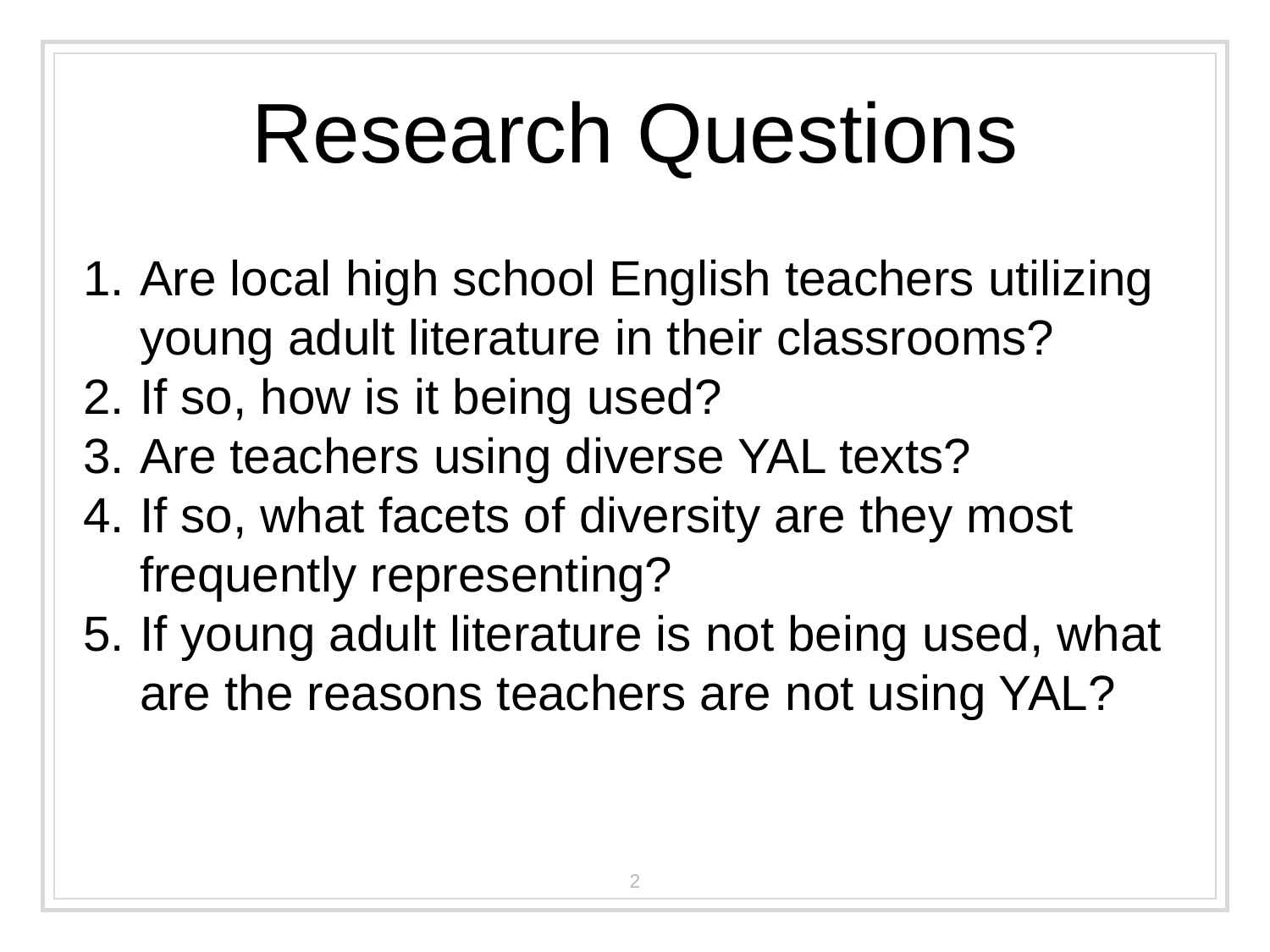

Research Questions
Are local high school English teachers utilizing young adult literature in their classrooms?
If so, how is it being used?
Are teachers using diverse YAL texts?
If so, what facets of diversity are they most frequently representing?
If young adult literature is not being used, what are the reasons teachers are not using YAL?
2